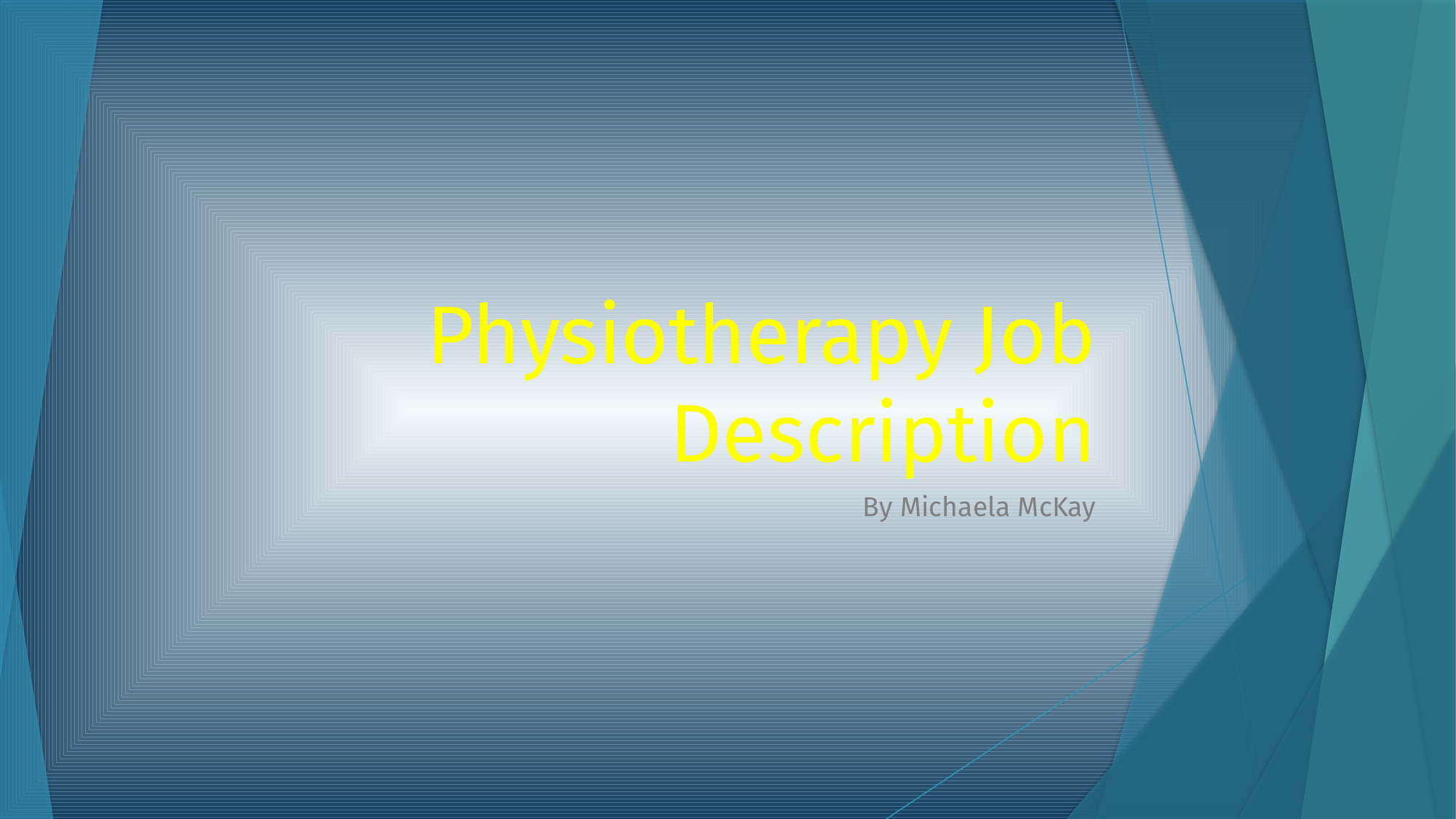

# Physiotherapy Job Description
By Michaela McKay